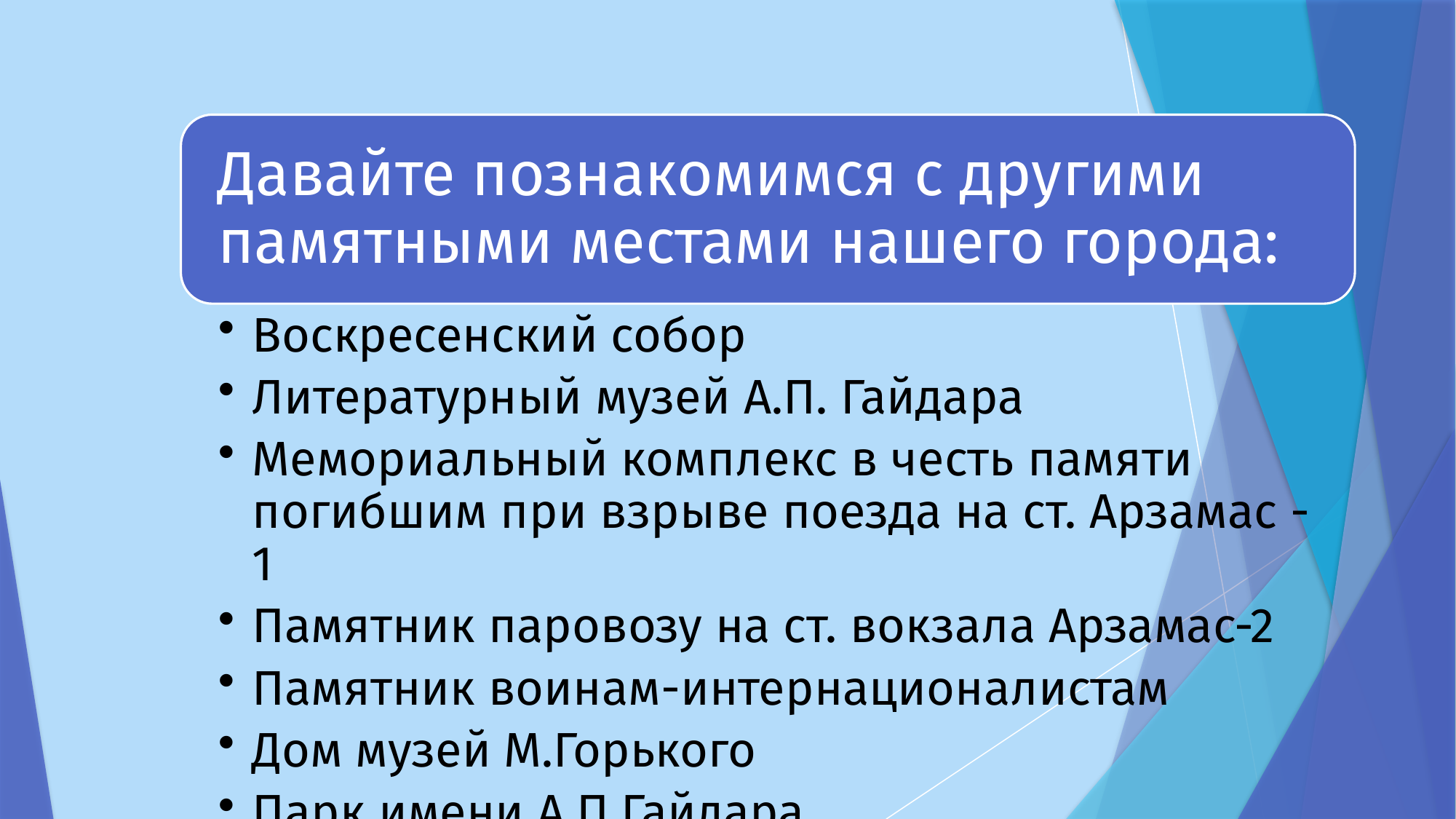

Давайте познакомимся с другими памятными местами нашего города:
Воскресенский собор
Литературный музей А.П. Гайдара
Мемориальный комплекс в честь памяти погибшим при взрыве поезда на ст. Арзамас -1
Памятник паровозу на ст. вокзала Арзамас-2
Памятник воинам-интернационалистам
Дом музей М.Горького
Парк имени А.П.Гайдара